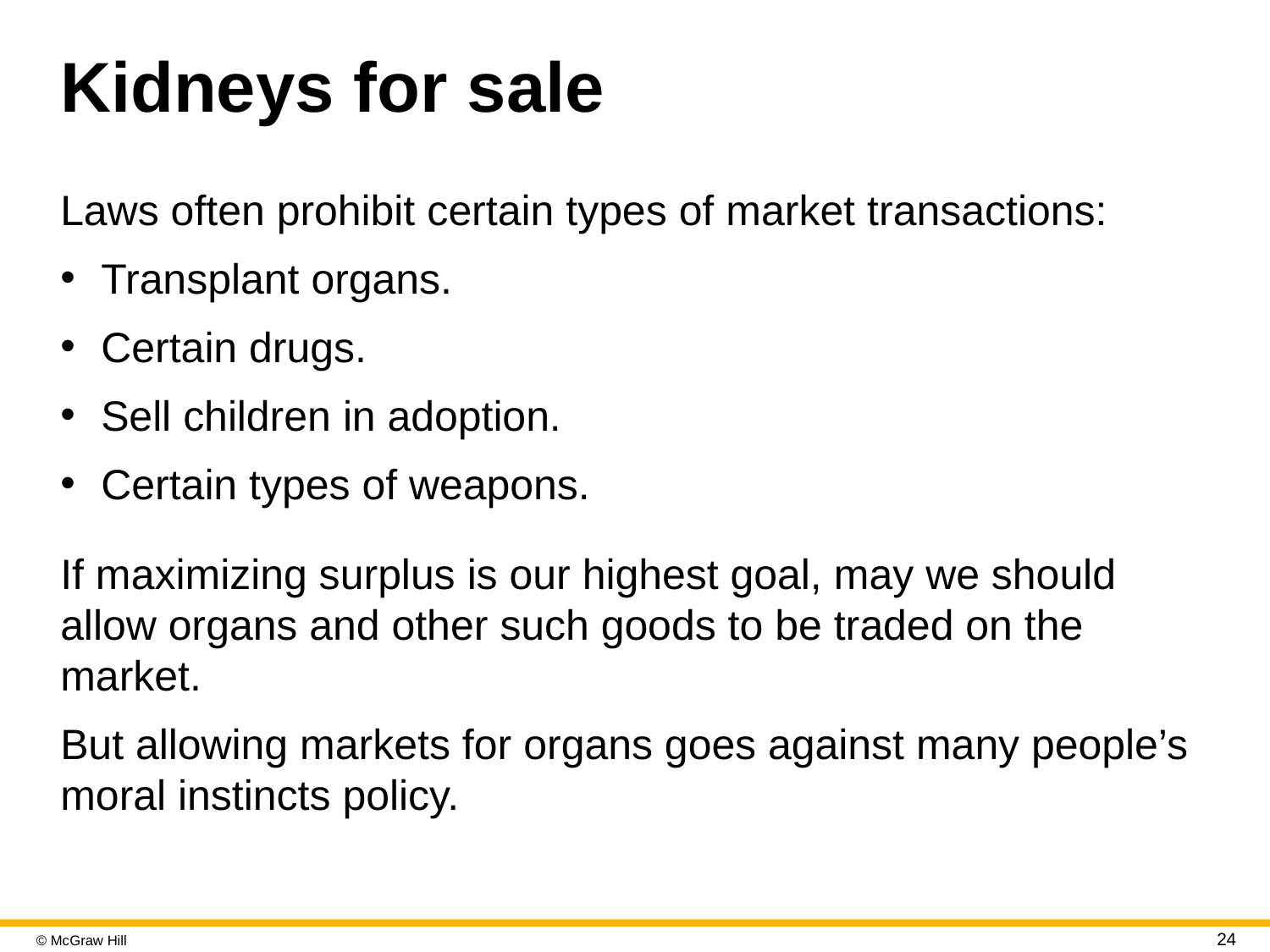

# Kidneys for sale
Laws often prohibit certain types of market transactions:
Transplant organs.
Certain drugs.
Sell children in adoption.
Certain types of weapons.
If maximizing surplus is our highest goal, may we should allow organs and other such goods to be traded on the market.
But allowing markets for organs goes against many people’s moral instincts policy.